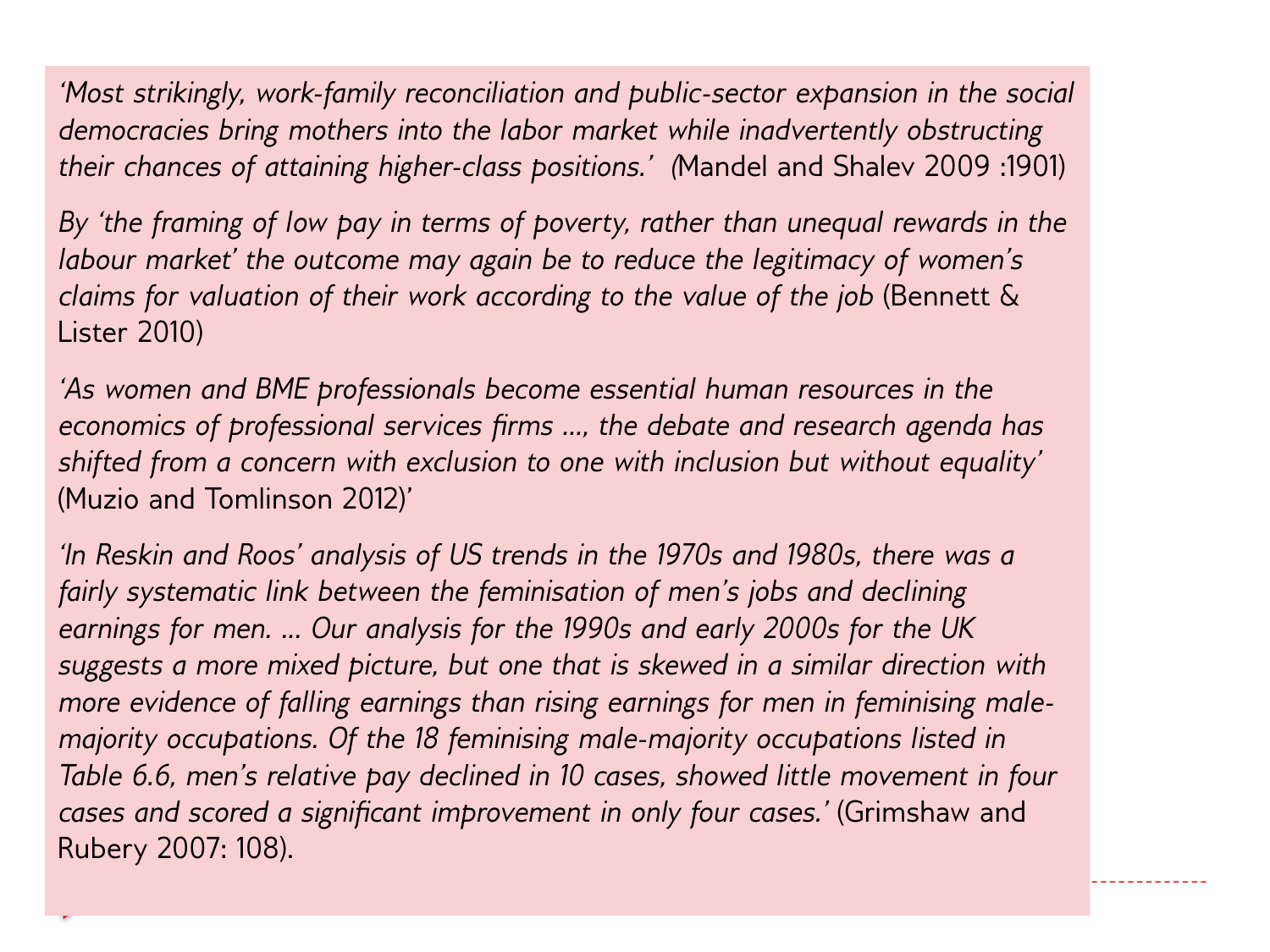

‘Most strikingly, work-family reconciliation and public-sector expansion in the social democracies bring mothers into the labor market while inadvertently obstructing their chances of attaining higher-class positions.’  (Mandel and Shalev 2009 :1901)
By ‘the framing of low pay in terms of poverty, rather than unequal rewards in the labour market’ the outcome may again be to reduce the legitimacy of women’s claims for valuation of their work according to the value of the job (Bennett & Lister 2010)
‘As women and BME professionals become essential human resources in the economics of professional services firms …, the debate and research agenda has shifted from a concern with exclusion to one with inclusion but without equality’ (Muzio and Tomlinson 2012)’
‘In Reskin and Roos’ analysis of US trends in the 1970s and 1980s, there was a fairly systematic link between the feminisation of men’s jobs and declining earnings for men. ... Our analysis for the 1990s and early 2000s for the UK suggests a more mixed picture, but one that is skewed in a similar direction with more evidence of falling earnings than rising earnings for men in feminising male-majority occupations. Of the 18 feminising male-majority occupations listed in Table 6.6, men’s relative pay declined in 10 cases, showed little movement in four cases and scored a significant improvement in only four cases.’ (Grimshaw and Rubery 2007: 108).